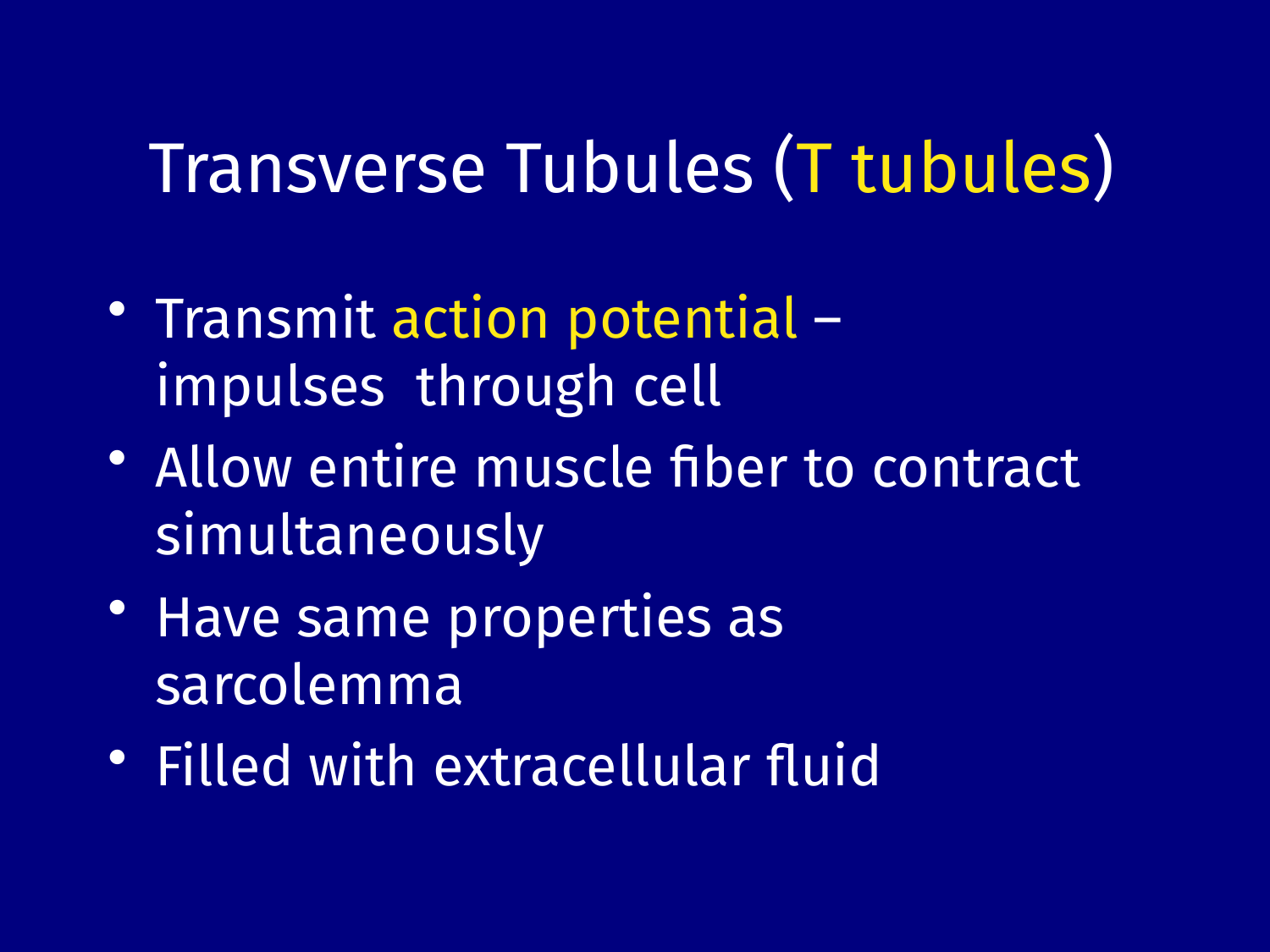

# Transverse Tubules (T tubules)
Transmit action potential – impulses  through cell
Allow entire muscle fiber to contract  simultaneously
Have same properties as sarcolemma
Filled with extracellular fluid